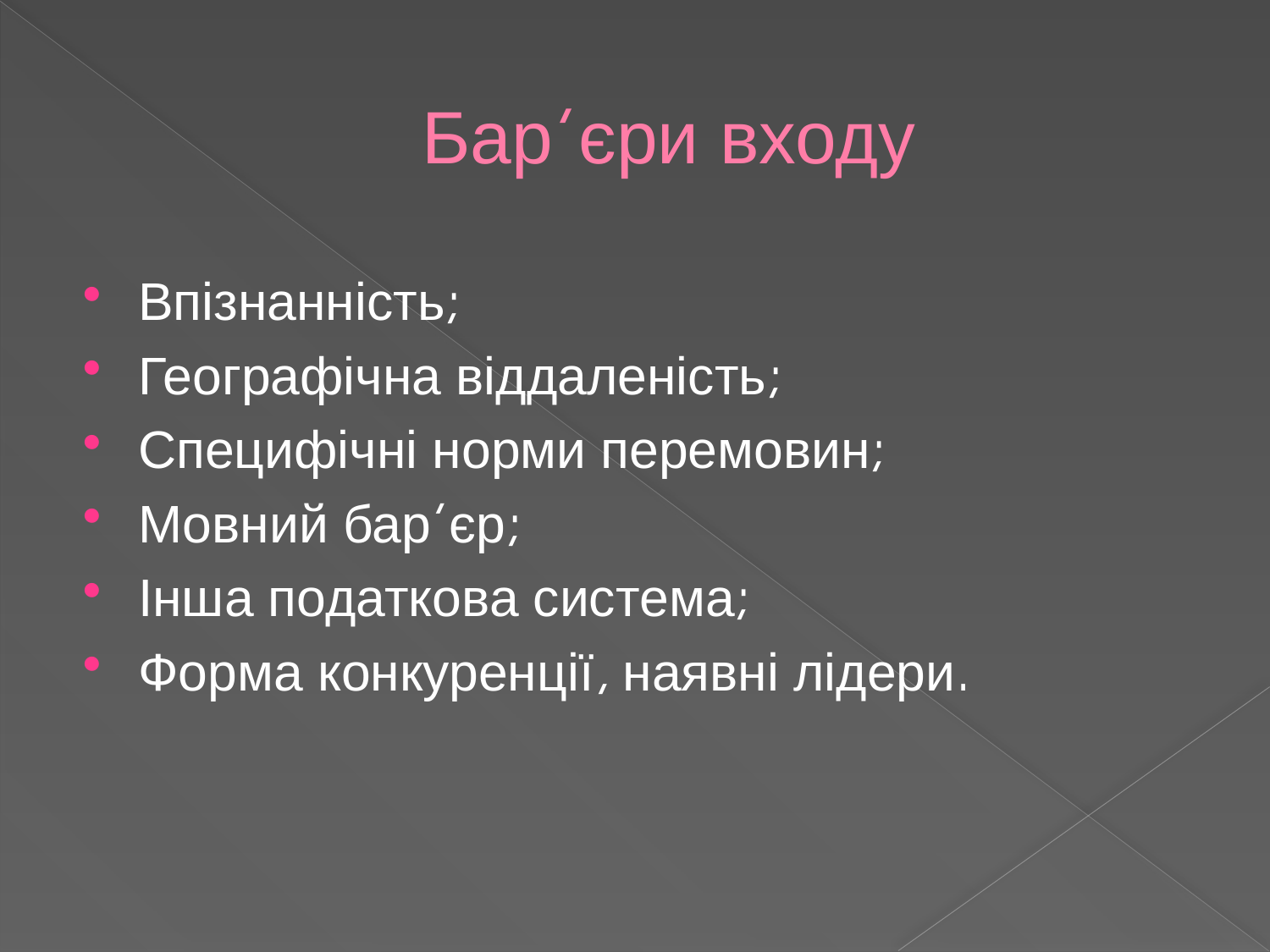

# Бар’єри входу
Впізнанність;
Географічна віддаленість;
Специфічні норми перемовин;
Мовний бар’єр;
Інша податкова система;
Форма конкуренції, наявні лідери.